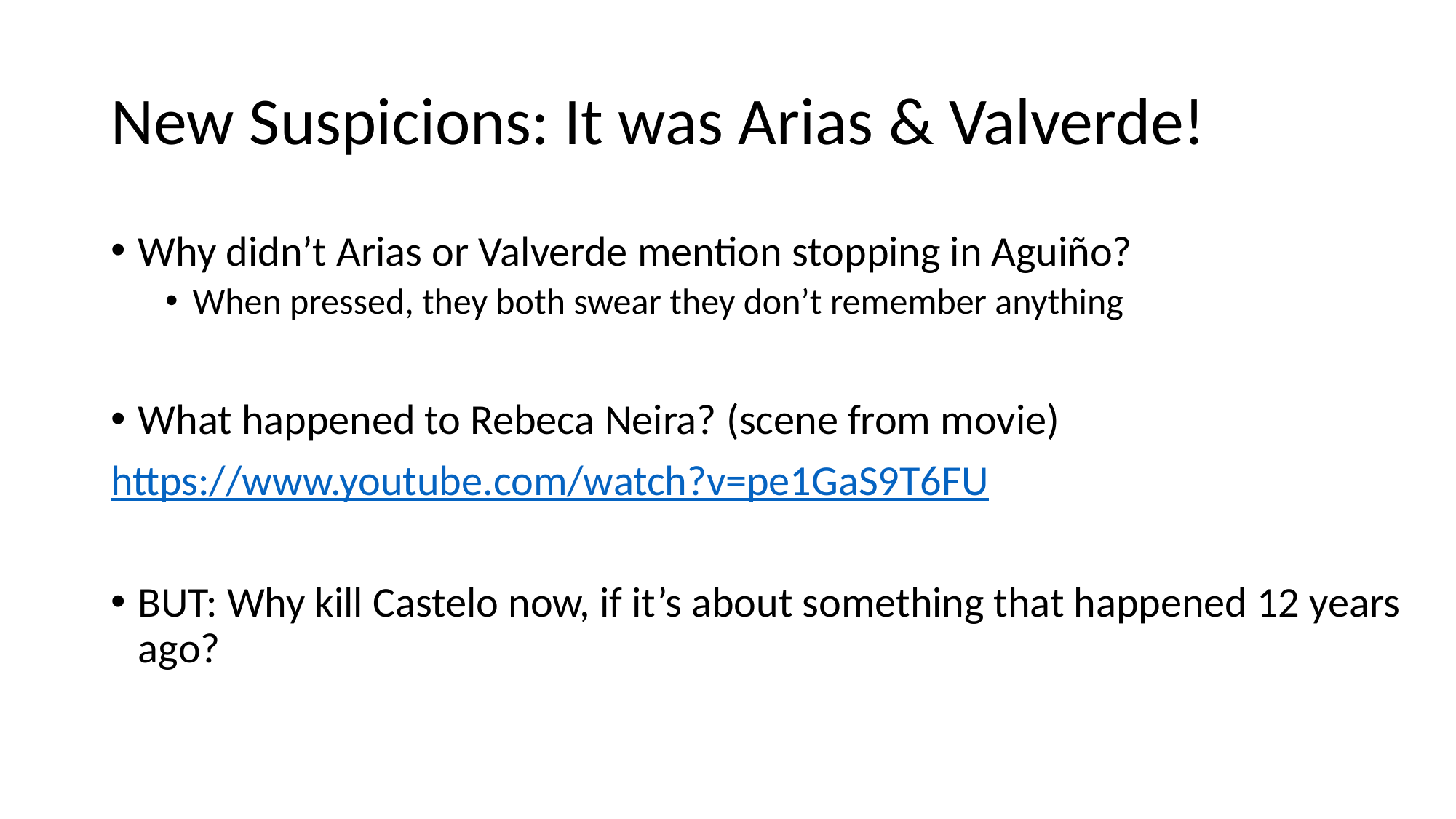

# New Suspicions: It was Arias & Valverde!
Why didn’t Arias or Valverde mention stopping in Aguiño?
When pressed, they both swear they don’t remember anything

What happened to Rebeca Neira? (scene from movie)
https://www.youtube.com/watch?v=pe1GaS9T6FU

BUT: Why kill Castelo now, if it’s about something that happened 12 years ago?